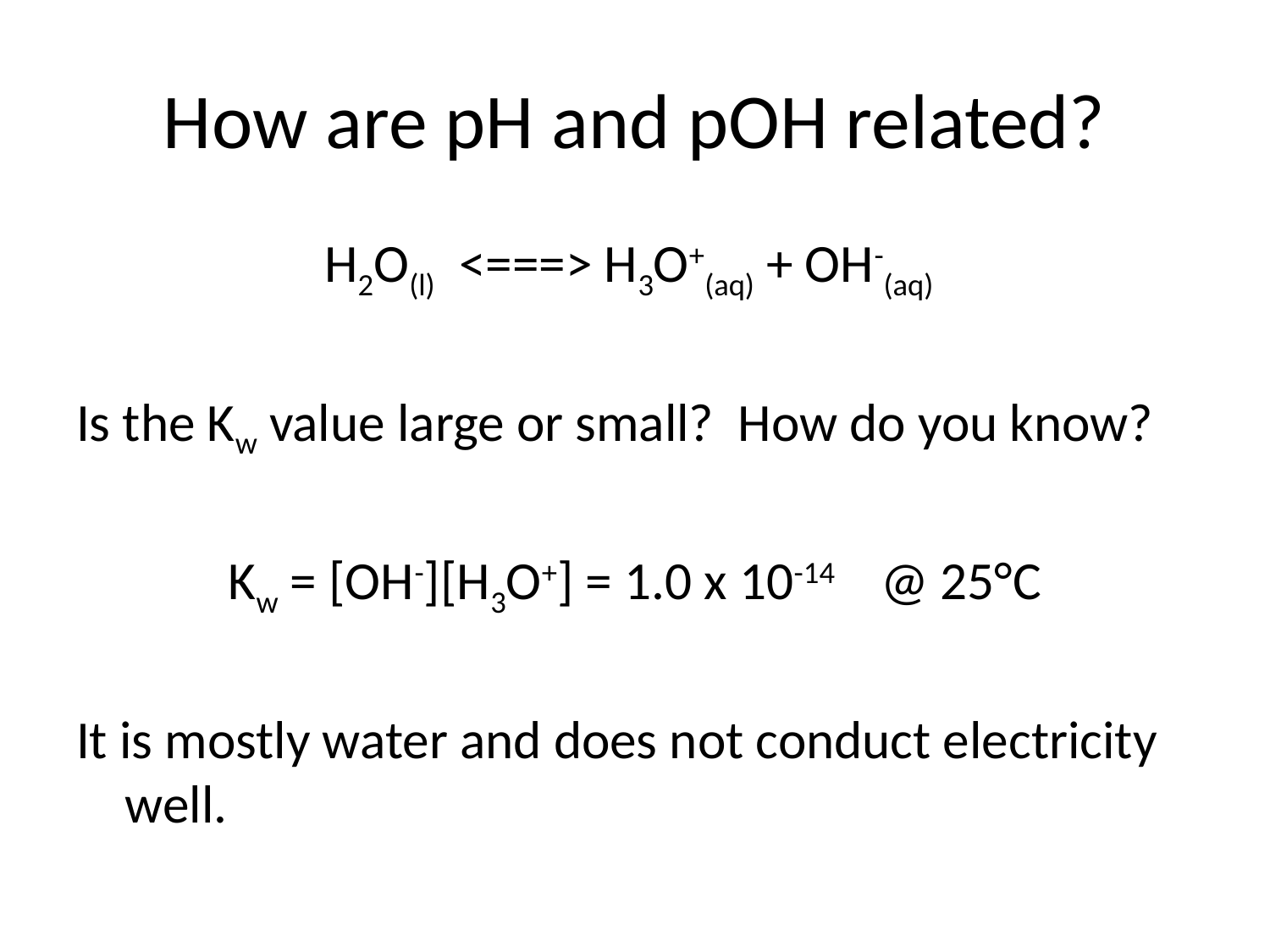

# How are pH and pOH related?
H2O(l)  <===> H3O+(aq) + OH-(aq)

Is the Kw value large or small?  How do you know?

Kw = [OH-][H3O+] = 1.0 x 10-14	@ 25°C

It is mostly water and does not conduct electricity well.